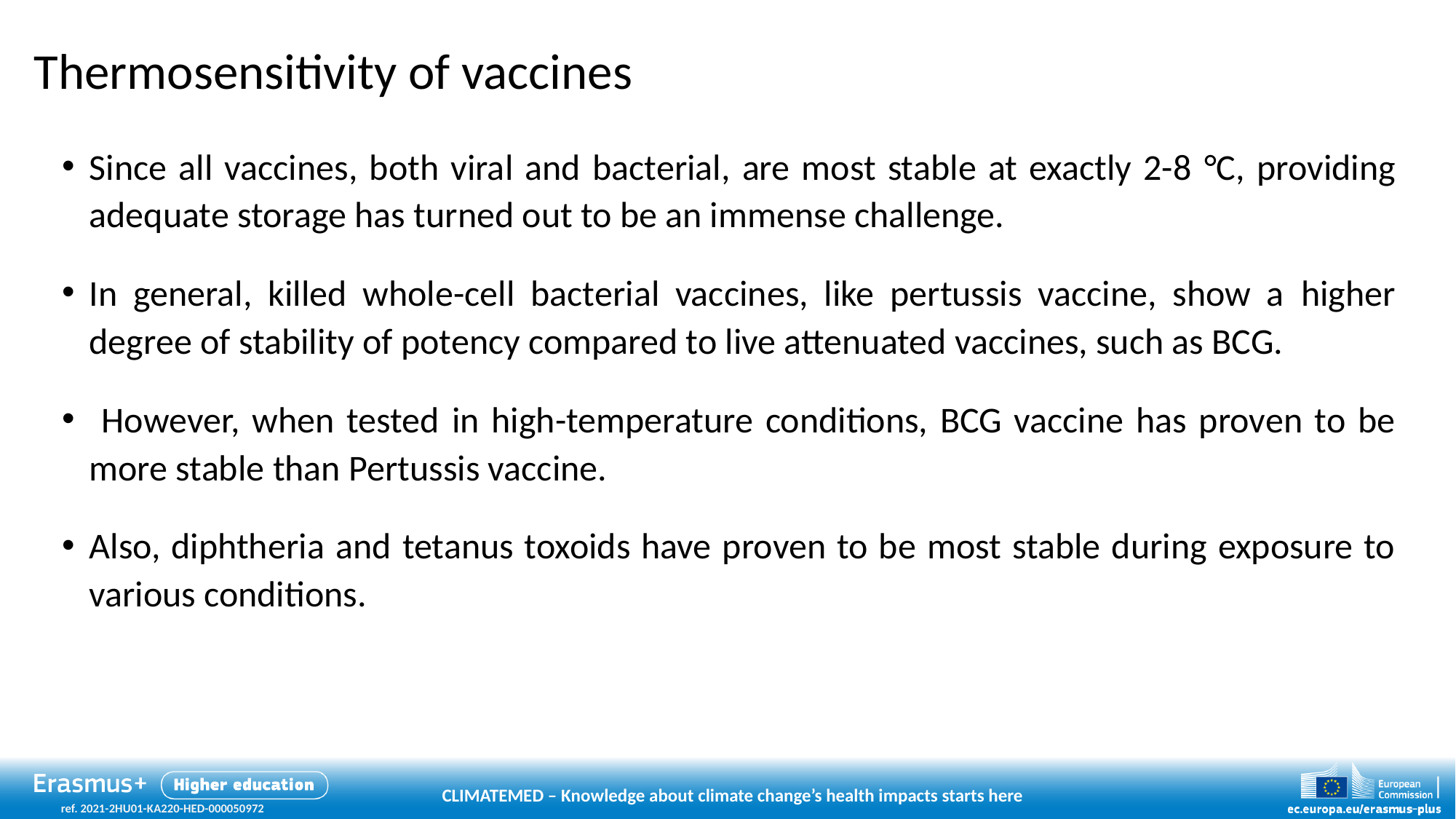

# Thermosensitivity of vaccines
Since all vaccines, both viral and bacterial, are most stable at exactly 2-8 °C, providing adequate storage has turned out to be an immense challenge.
In general, killed whole-cell bacterial vaccines, like pertussis vaccine, show a higher degree of stability of potency compared to live attenuated vaccines, such as BCG.
 However, when tested in high-temperature conditions, BCG vaccine has proven to be more stable than Pertussis vaccine.
Also, diphtheria and tetanus toxoids have proven to be most stable during exposure to various conditions.